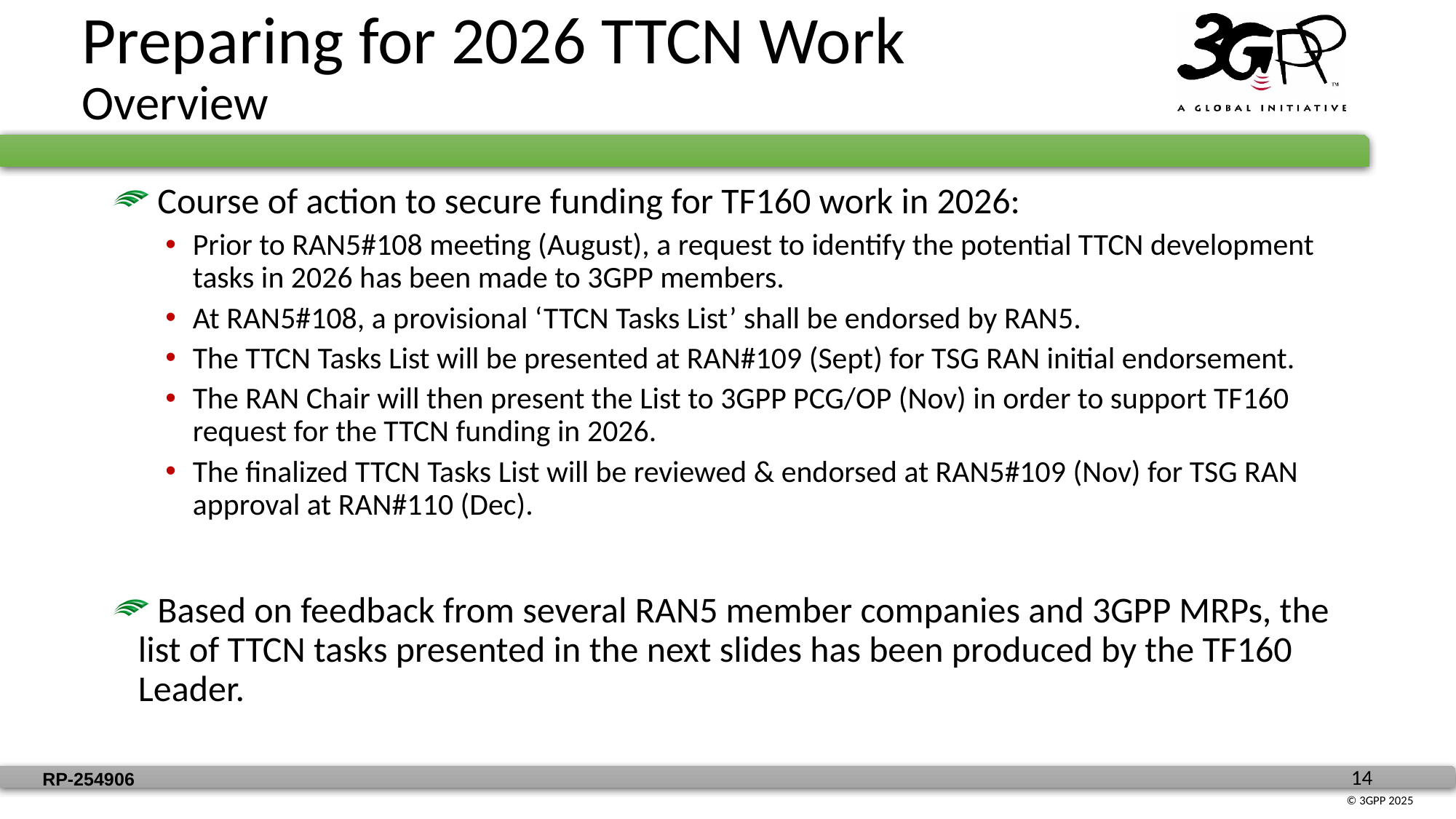

Preparing for 2026 TTCN Work
Overview
 Course of action to secure funding for TF160 work in 2026:
Prior to RAN5#108 meeting (August), a request to identify the potential TTCN development tasks in 2026 has been made to 3GPP members.
At RAN5#108, a provisional ‘TTCN Tasks List’ shall be endorsed by RAN5.
The TTCN Tasks List will be presented at RAN#109 (Sept) for TSG RAN initial endorsement.
The RAN Chair will then present the List to 3GPP PCG/OP (Nov) in order to support TF160 request for the TTCN funding in 2026.
The finalized TTCN Tasks List will be reviewed & endorsed at RAN5#109 (Nov) for TSG RAN approval at RAN#110 (Dec).

 Based on feedback from several RAN5 member companies and 3GPP MRPs, the list of TTCN tasks presented in the next slides has been produced by the TF160 Leader.